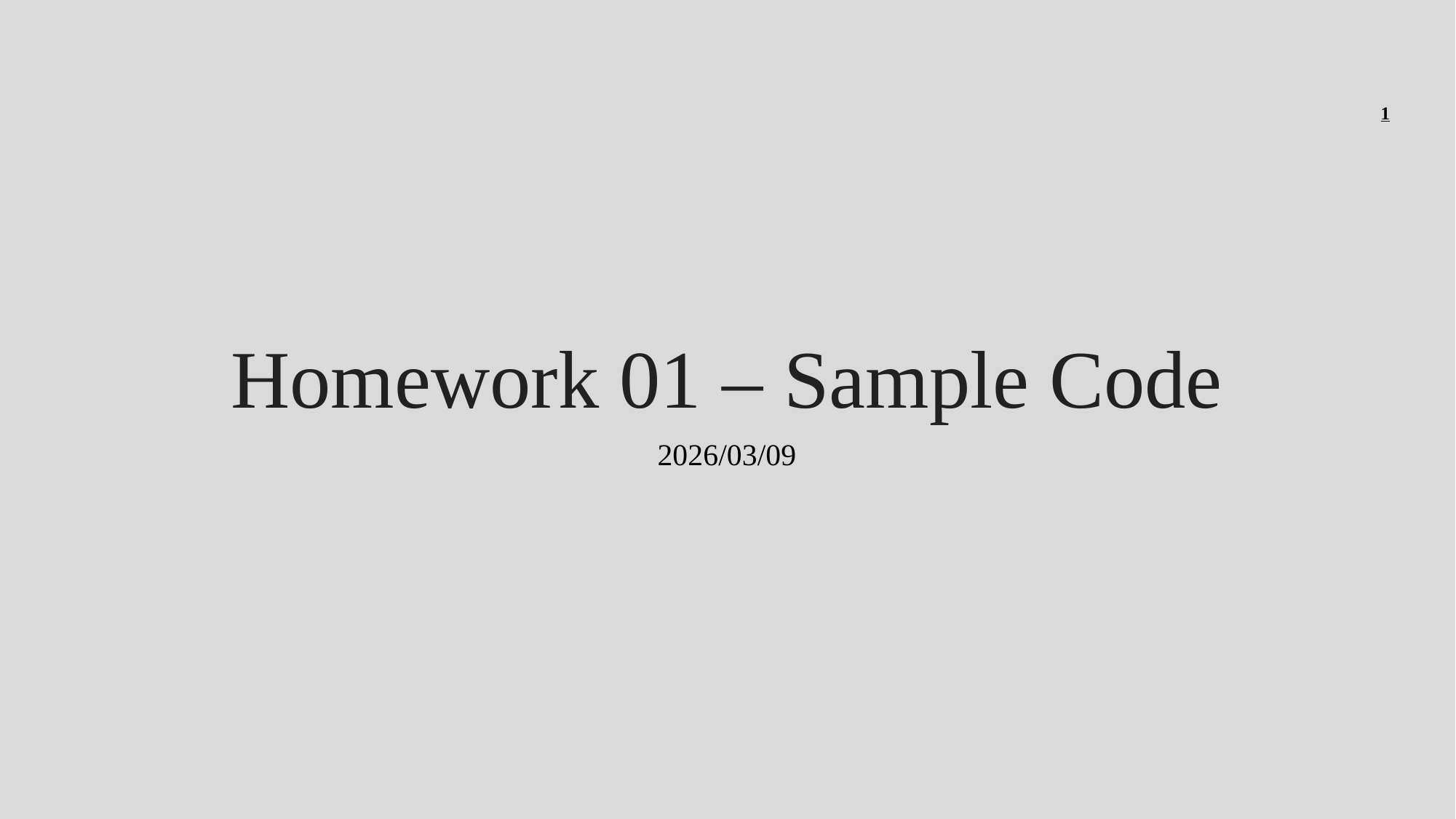

1
# Homework 01 – Sample Code
2026/03/09